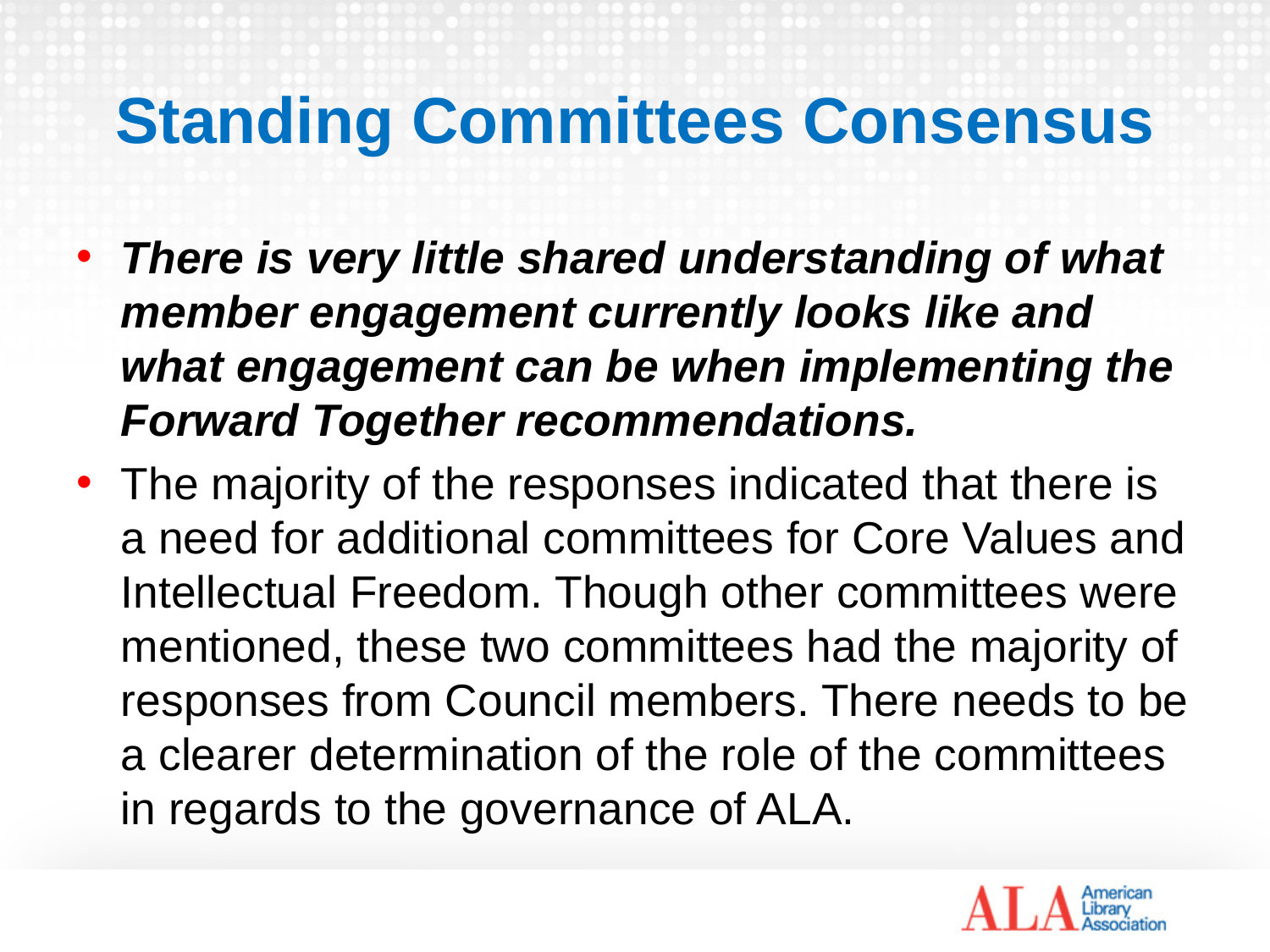

# Standing Committees Consensus
There is very little shared understanding of what member engagement currently looks like and what engagement can be when implementing the Forward Together recommendations.
The majority of the responses indicated that there is a need for additional committees for Core Values and Intellectual Freedom. Though other committees were mentioned, these two committees had the majority of responses from Council members. There needs to be a clearer determination of the role of the committees in regards to the governance of ALA.